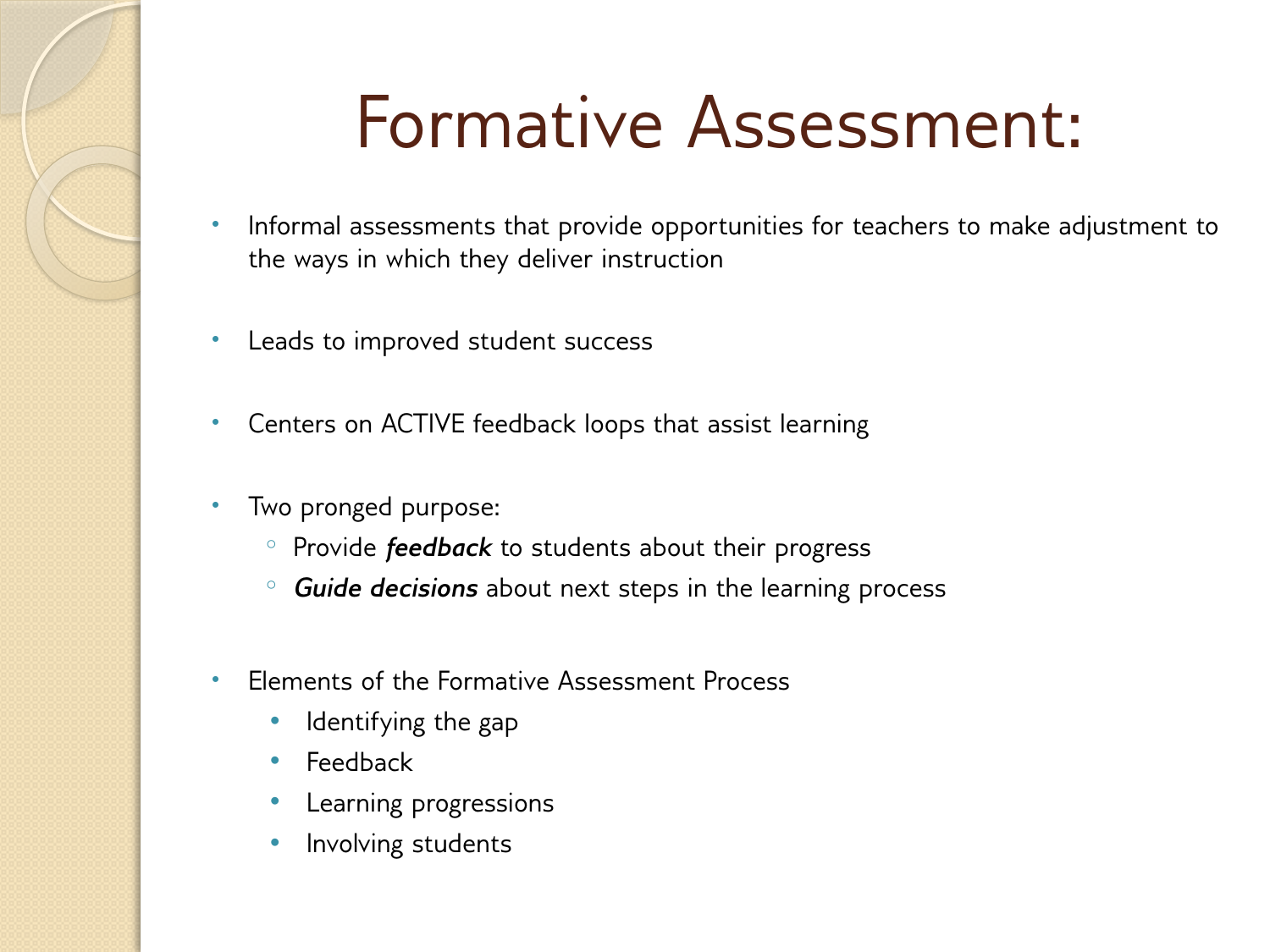

# Formative Assessment:
Informal assessments that provide opportunities for teachers to make adjustment to the ways in which they deliver instruction

Leads to improved student success

Centers on ACTIVE feedback loops that assist learning

Two pronged purpose:
Provide feedback to students about their progress
Guide decisions about next steps in the learning process

Elements of the Formative Assessment Process
Identifying the gap
Feedback
Learning progressions
Involving students